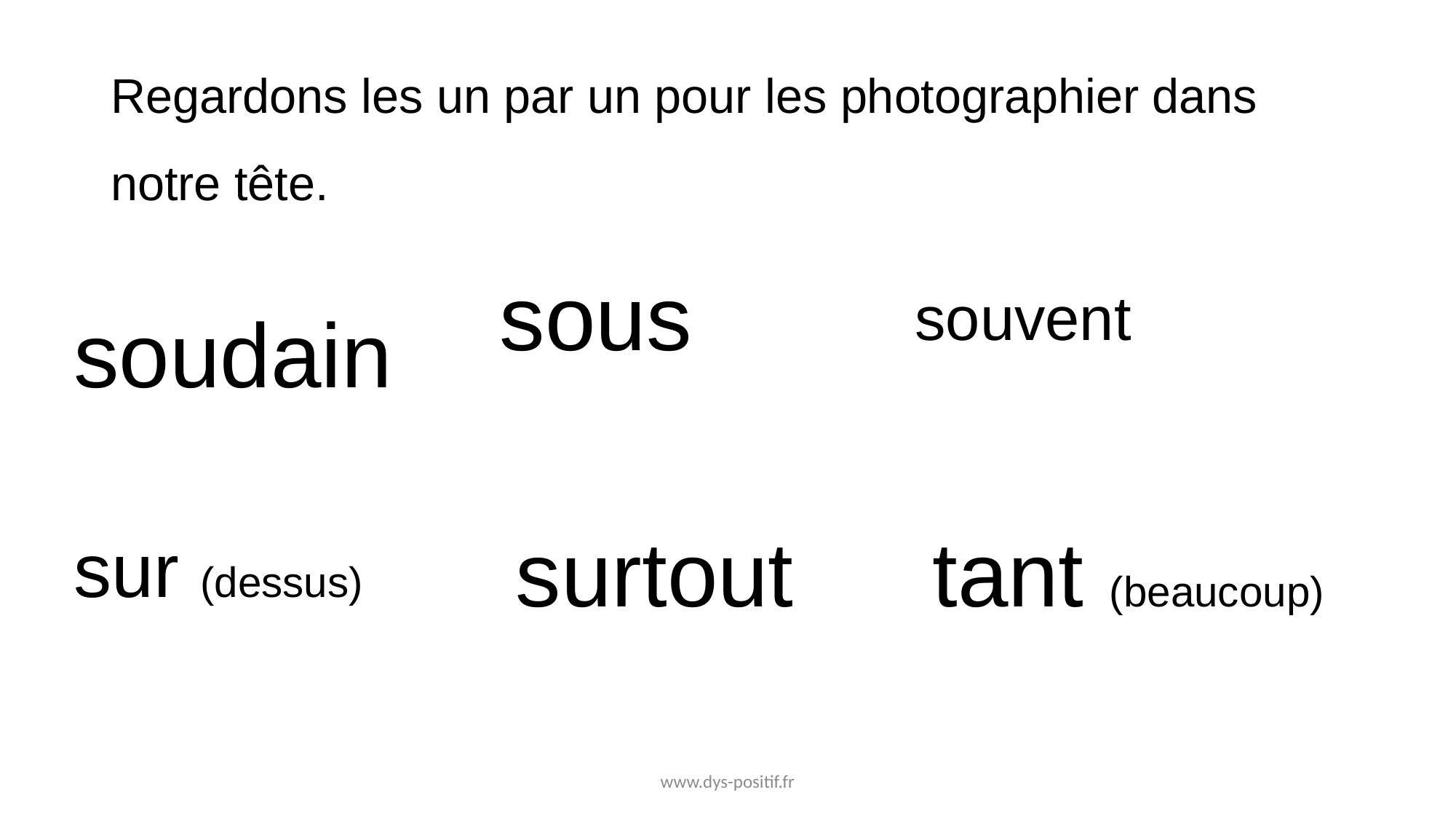

# Regardons les un par un pour les photographier dans notre tête.
soudain
souvent

sous
surtout
tant (beaucoup)
sur (dessus)
www.dys-positif.fr